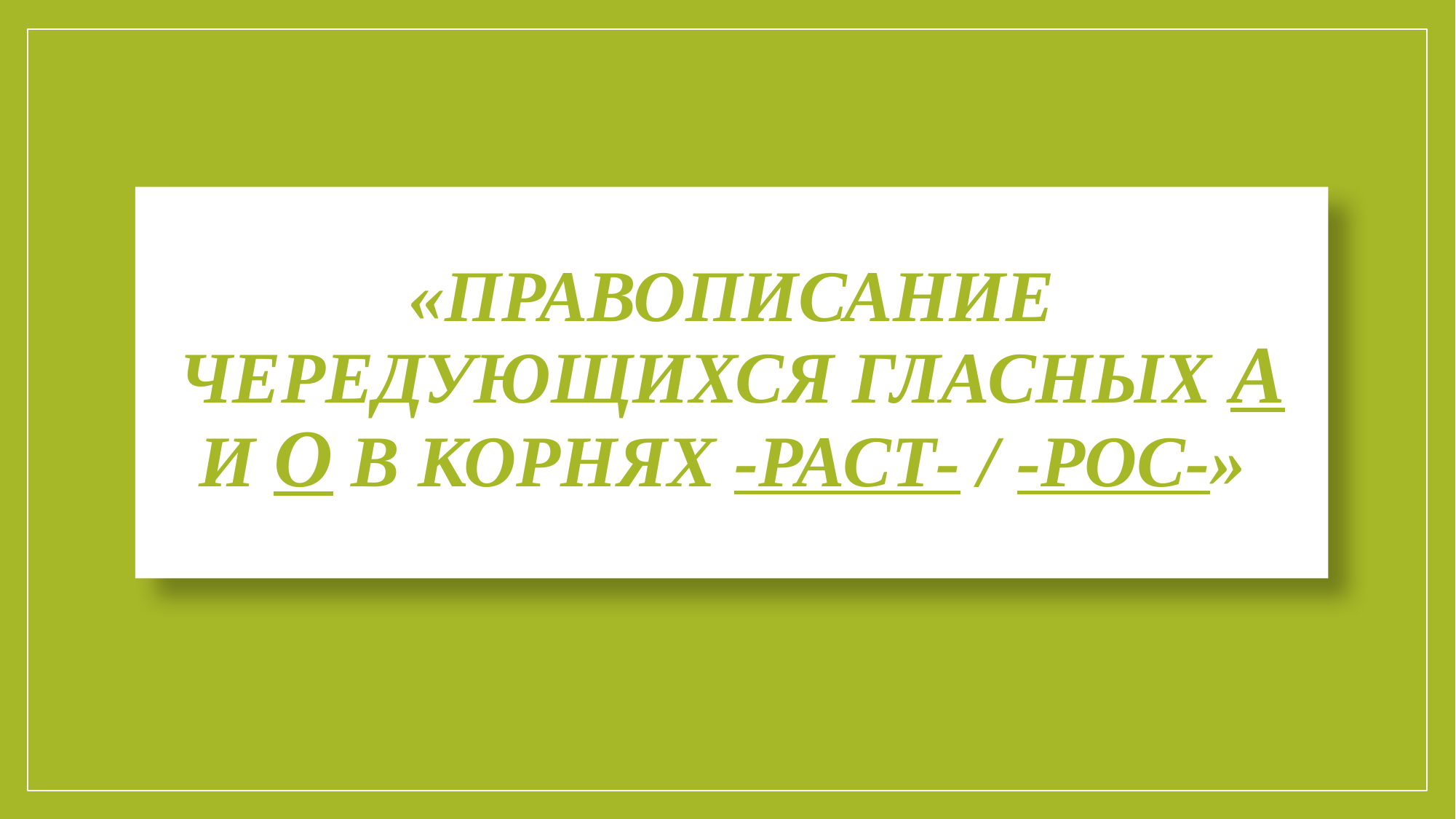

# «Правописание чередующихся гласных А и О в корнях -раст- / -рос-»